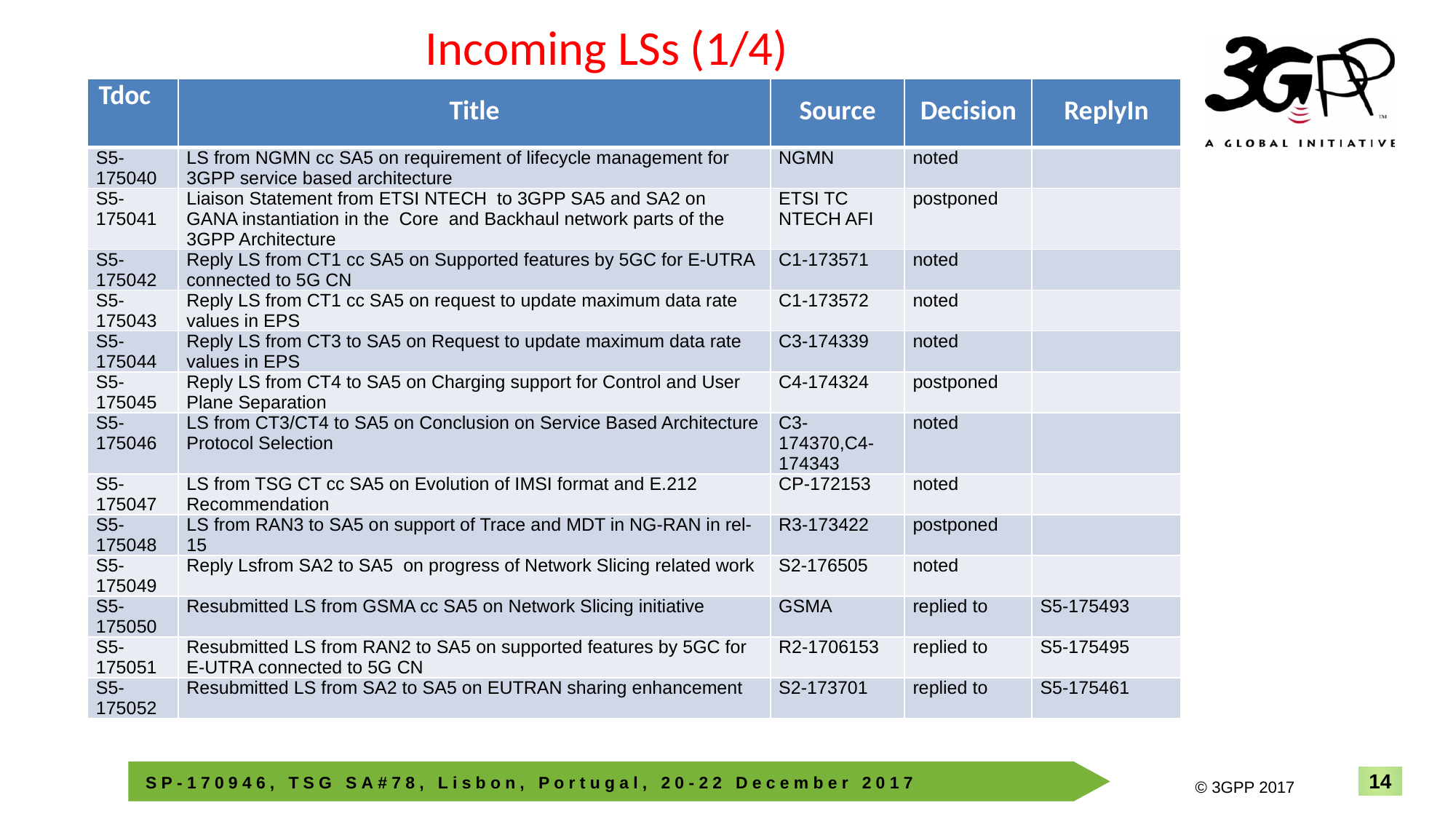

# Incoming LSs (1/4)
| Tdoc | Title | Source | Decision | ReplyIn |
| --- | --- | --- | --- | --- |
| S5-175040 | LS from NGMN cc SA5 on requirement of lifecycle management for 3GPP service based architecture | NGMN | noted |  |
| S5-175041 | Liaison Statement from ETSI NTECH to 3GPP SA5 and SA2 on GANA instantiation in the Core and Backhaul network parts of the 3GPP Architecture | ETSI TC NTECH AFI | postponed |  |
| S5-175042 | Reply LS from CT1 cc SA5 on Supported features by 5GC for E-UTRA connected to 5G CN | C1-173571 | noted |  |
| S5-175043 | Reply LS from CT1 cc SA5 on request to update maximum data rate values in EPS | C1-173572 | noted |  |
| S5-175044 | Reply LS from CT3 to SA5 on Request to update maximum data rate values in EPS | C3-174339 | noted |  |
| S5-175045 | Reply LS from CT4 to SA5 on Charging support for Control and User Plane Separation | C4-174324 | postponed |  |
| S5-175046 | LS from CT3/CT4 to SA5 on Conclusion on Service Based Architecture Protocol Selection | C3-174370,C4-174343 | noted |  |
| S5-175047 | LS from TSG CT cc SA5 on Evolution of IMSI format and E.212 Recommendation | CP-172153 | noted |  |
| S5-175048 | LS from RAN3 to SA5 on support of Trace and MDT in NG-RAN in rel-15 | R3-173422 | postponed |  |
| S5-175049 | Reply Lsfrom SA2 to SA5 on progress of Network Slicing related work | S2-176505 | noted |  |
| S5-175050 | Resubmitted LS from GSMA cc SA5 on Network Slicing initiative | GSMA | replied to | S5-175493 |
| S5-175051 | Resubmitted LS from RAN2 to SA5 on supported features by 5GC for E-UTRA connected to 5G CN | R2-1706153 | replied to | S5-175495 |
| S5-175052 | Resubmitted LS from SA2 to SA5 on EUTRAN sharing enhancement | S2-173701 | replied to | S5-175461 |